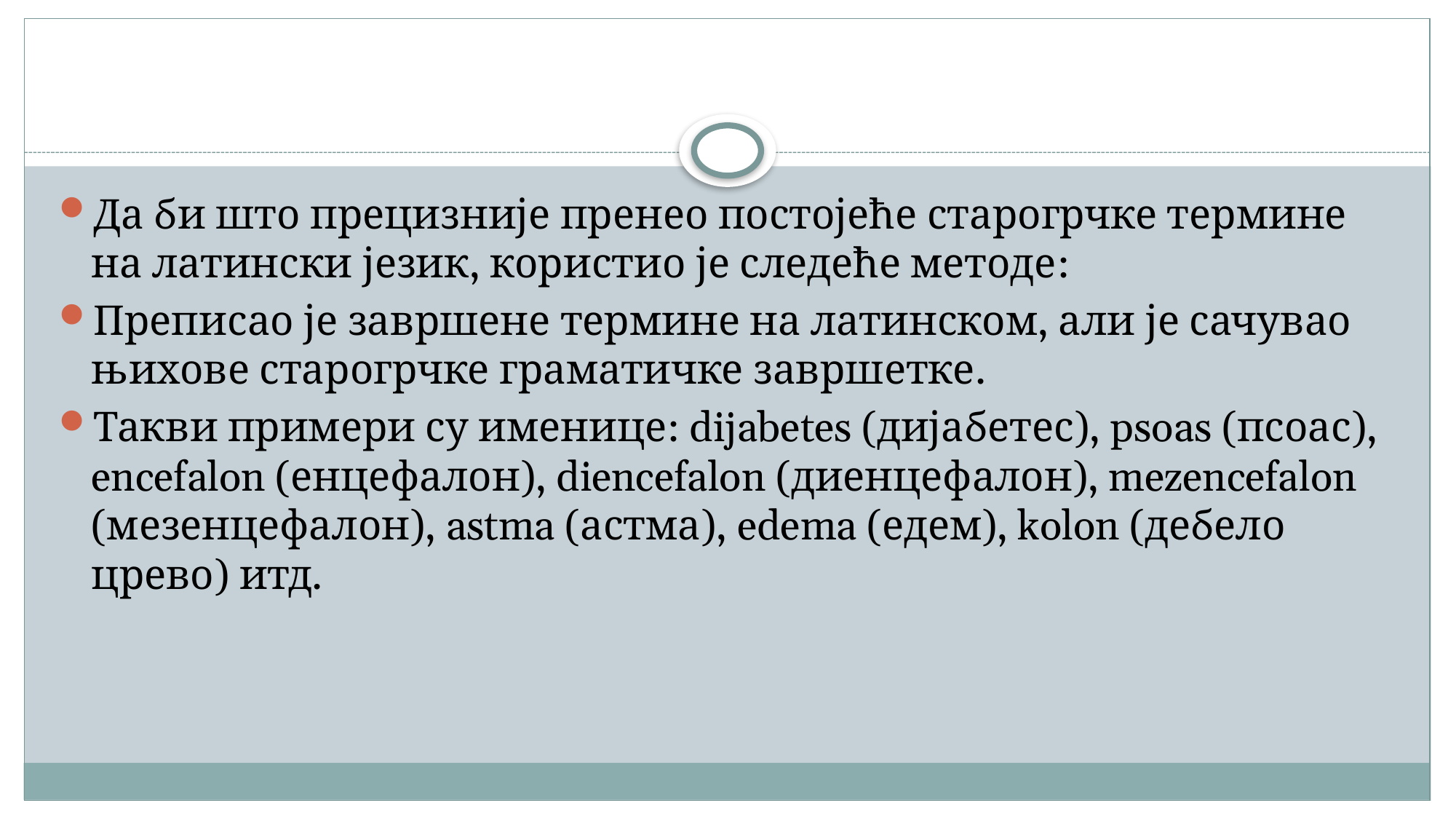

#
Да би што прецизније пренео постојеће старогрчке термине на латински језик, користио је следеће методе:
Преписао је завршене термине на латинском, али је сачувао њихове старогрчке граматичке завршетке.
Такви примери су именице: dijabetes (дијабетес), psoas (псоас), encefalon (енцефалон), diencefalon (диенцефалон), mezencefalon (мезенцефалон), astma (астма), edema (едем), kolon (дебело црево) итд.